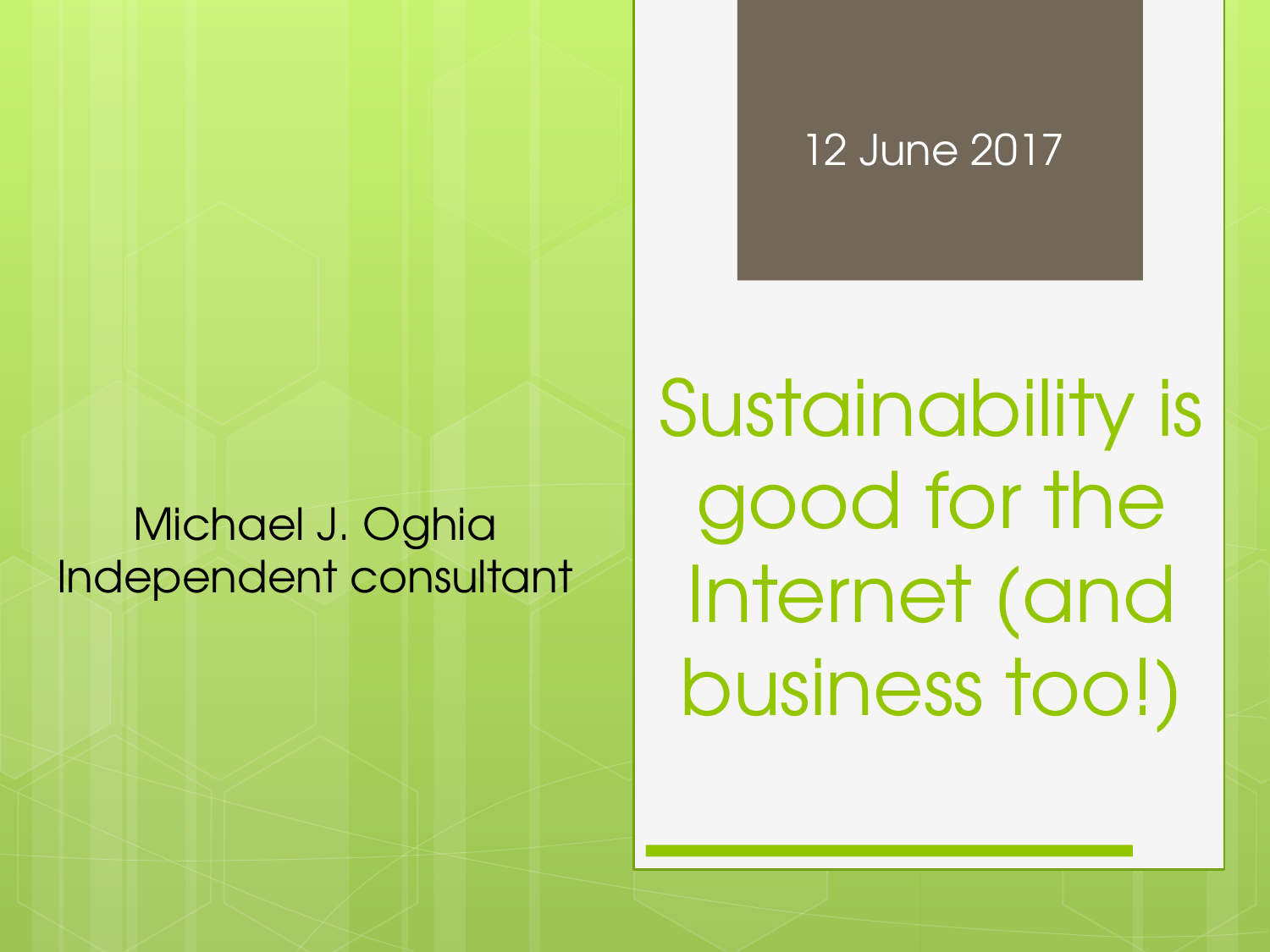

12 June 2017
# Sustainability is good for the Internet (and business too!)
Michael J. Oghia
Independent consultant